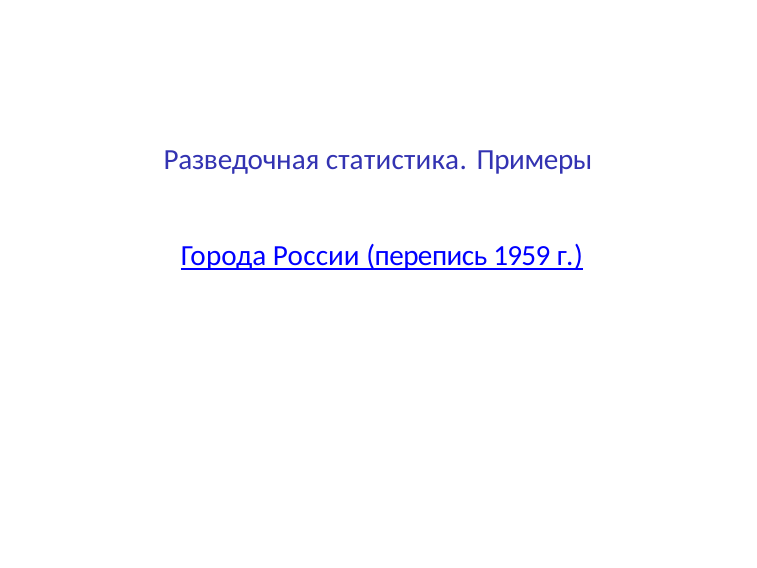

Разведочная статистика. Примеры
Города России (перепись 1959 г.)